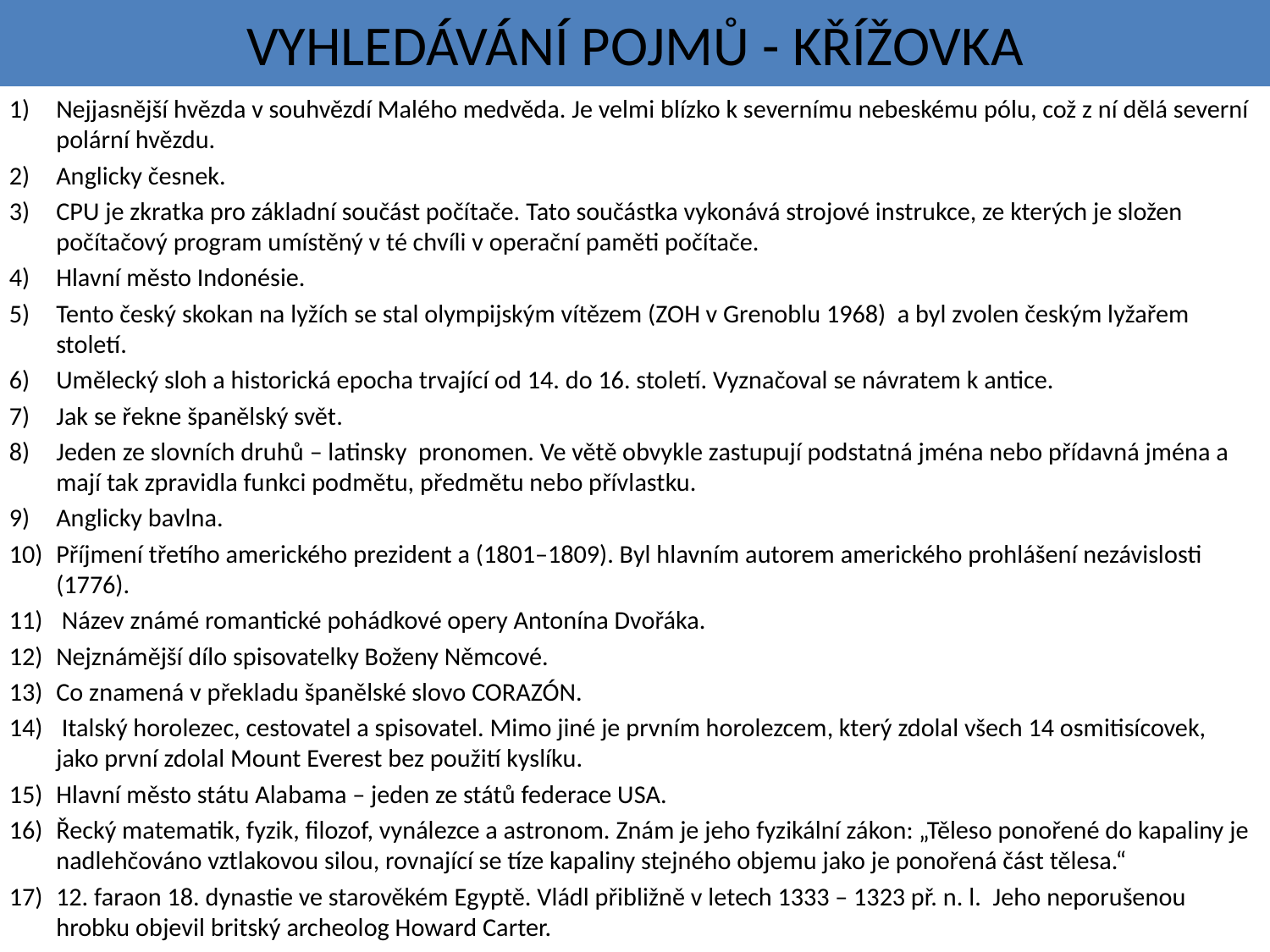

# VYHLEDÁVÁNÍ POJMŮ - KŘÍŽOVKA
Nejjasnější hvězda v souhvězdí Malého medvěda. Je velmi blízko k severnímu nebeskému pólu, což z ní dělá severní polární hvězdu.
Anglicky česnek.
CPU je zkratka pro základní součást počítače. Tato součástka vykonává strojové instrukce, ze kterých je složen počítačový program umístěný v té chvíli v operační paměti počítače.
Hlavní město Indonésie.
Tento český skokan na lyžích se stal olympijským vítězem (ZOH v Grenoblu 1968)  a byl zvolen českým lyžařem století.
Umělecký sloh a historická epocha trvající od 14. do 16. století. Vyznačoval se návratem k antice.
Jak se řekne španělský svět.
Jeden ze slovních druhů – latinsky  pronomen. Ve větě obvykle zastupují podstatná jména nebo přídavná jména a mají tak zpravidla funkci podmětu, předmětu nebo přívlastku.
Anglicky bavlna.
Příjmení třetího amerického prezident a (1801–1809). Byl hlavním autorem amerického prohlášení nezávislosti (1776).
 Název známé romantické pohádkové opery Antonína Dvořáka.
Nejznámější dílo spisovatelky Boženy Němcové.
Co znamená v překladu španělské slovo CORAZÓN.
 Italský horolezec, cestovatel a spisovatel. Mimo jiné je prvním horolezcem, který zdolal všech 14 osmitisícovek, jako první zdolal Mount Everest bez použití kyslíku.
Hlavní město státu Alabama – jeden ze států federace USA.
Řecký matematik, fyzik, filozof, vynálezce a astronom. Znám je jeho fyzikální zákon: „Těleso ponořené do kapaliny je nadlehčováno vztlakovou silou, rovnající se tíze kapaliny stejného objemu jako je ponořená část tělesa.“
12. faraon 18. dynastie ve starověkém Egyptě. Vládl přibližně v letech 1333 – 1323 př. n. l.  Jeho neporušenou hrobku objevil britský archeolog Howard Carter.